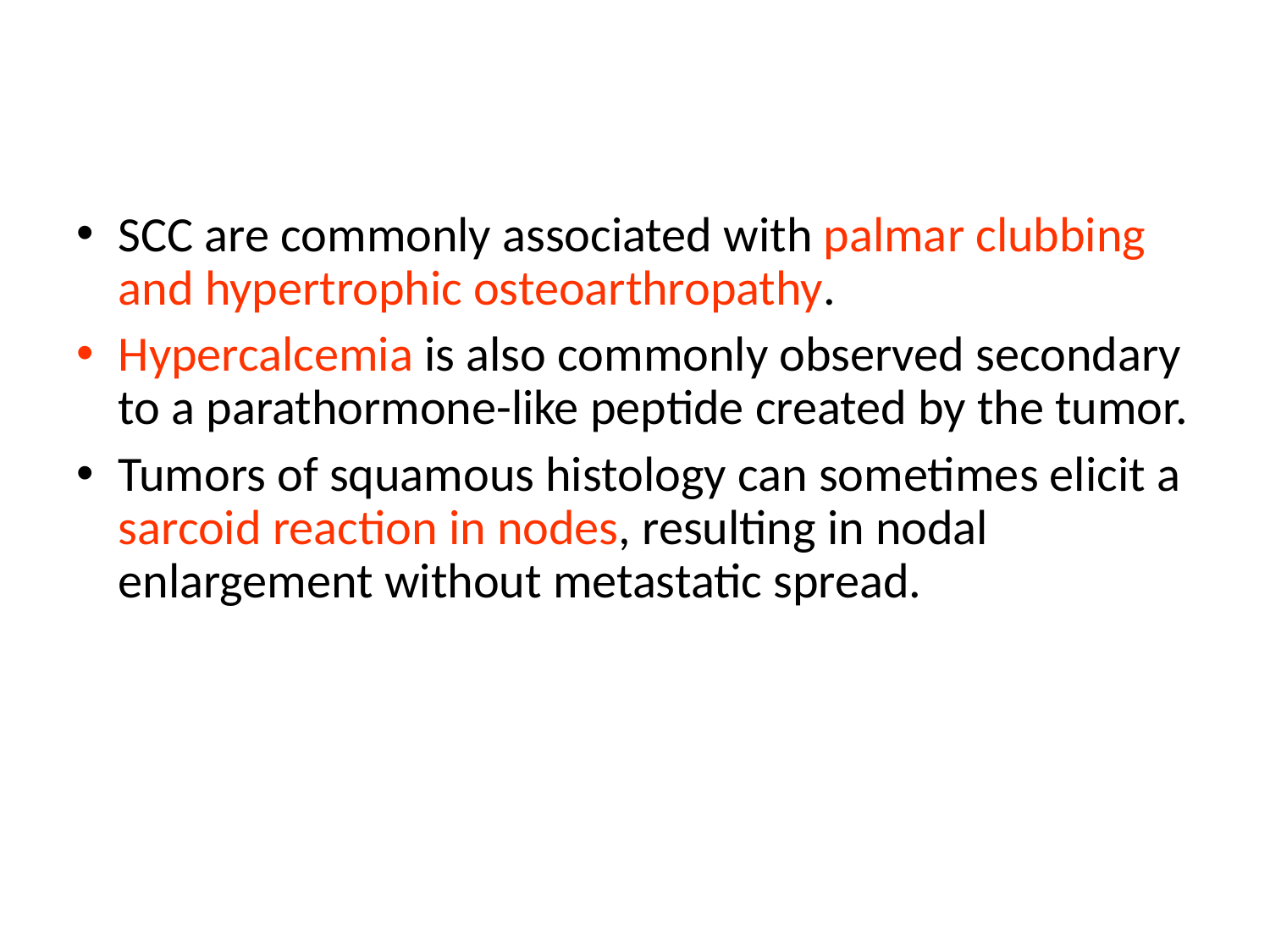

SCC are commonly associated with palmar clubbing and hypertrophic osteoarthropathy.
Hypercalcemia is also commonly observed secondary to a parathormone-like peptide created by the tumor.
Tumors of squamous histology can sometimes elicit a sarcoid reaction in nodes, resulting in nodal enlargement without metastatic spread.